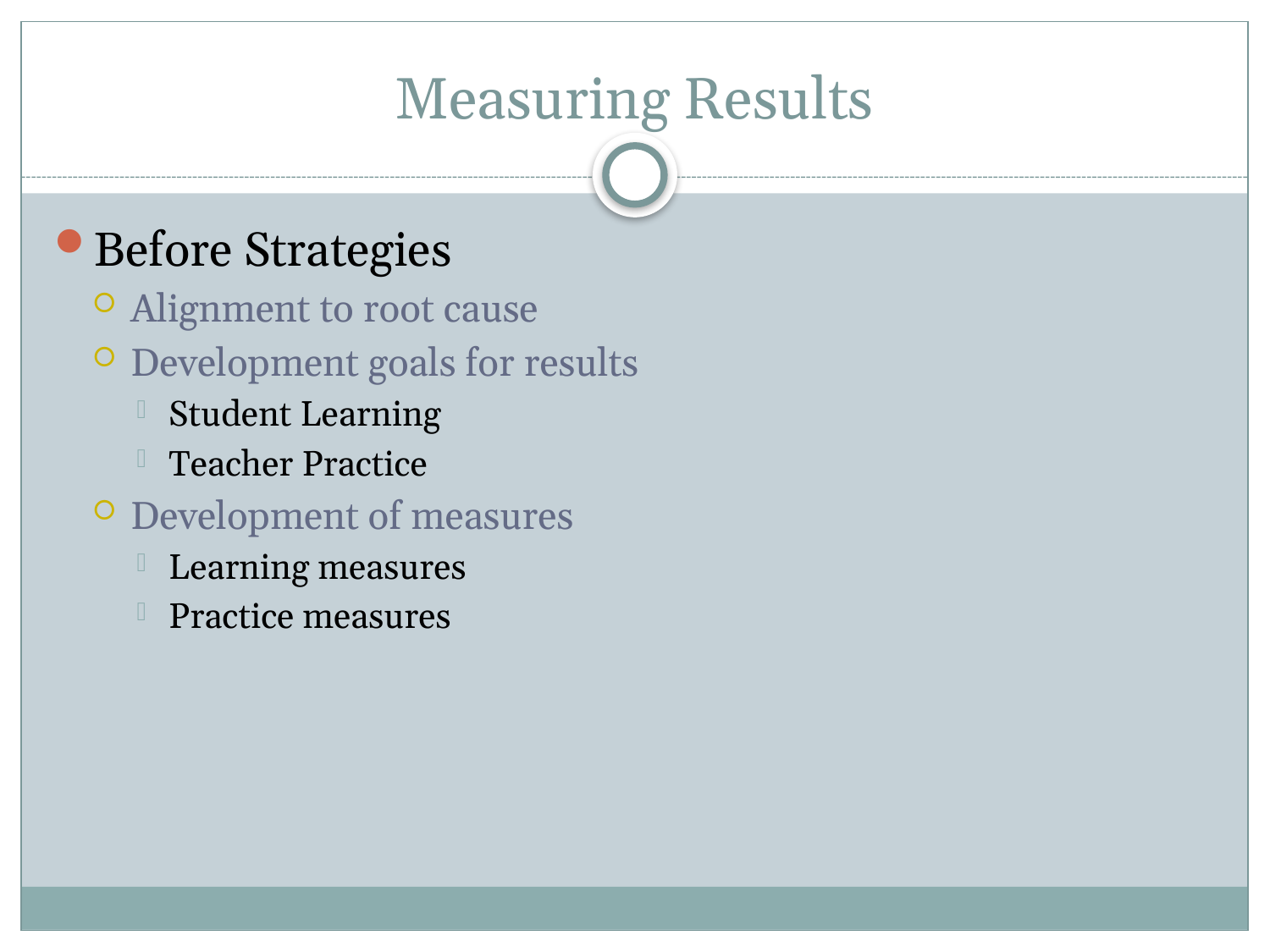

# Measuring Results
Before Strategies
Alignment to root cause
Development goals for results
Student Learning
Teacher Practice
Development of measures
Learning measures
Practice measures